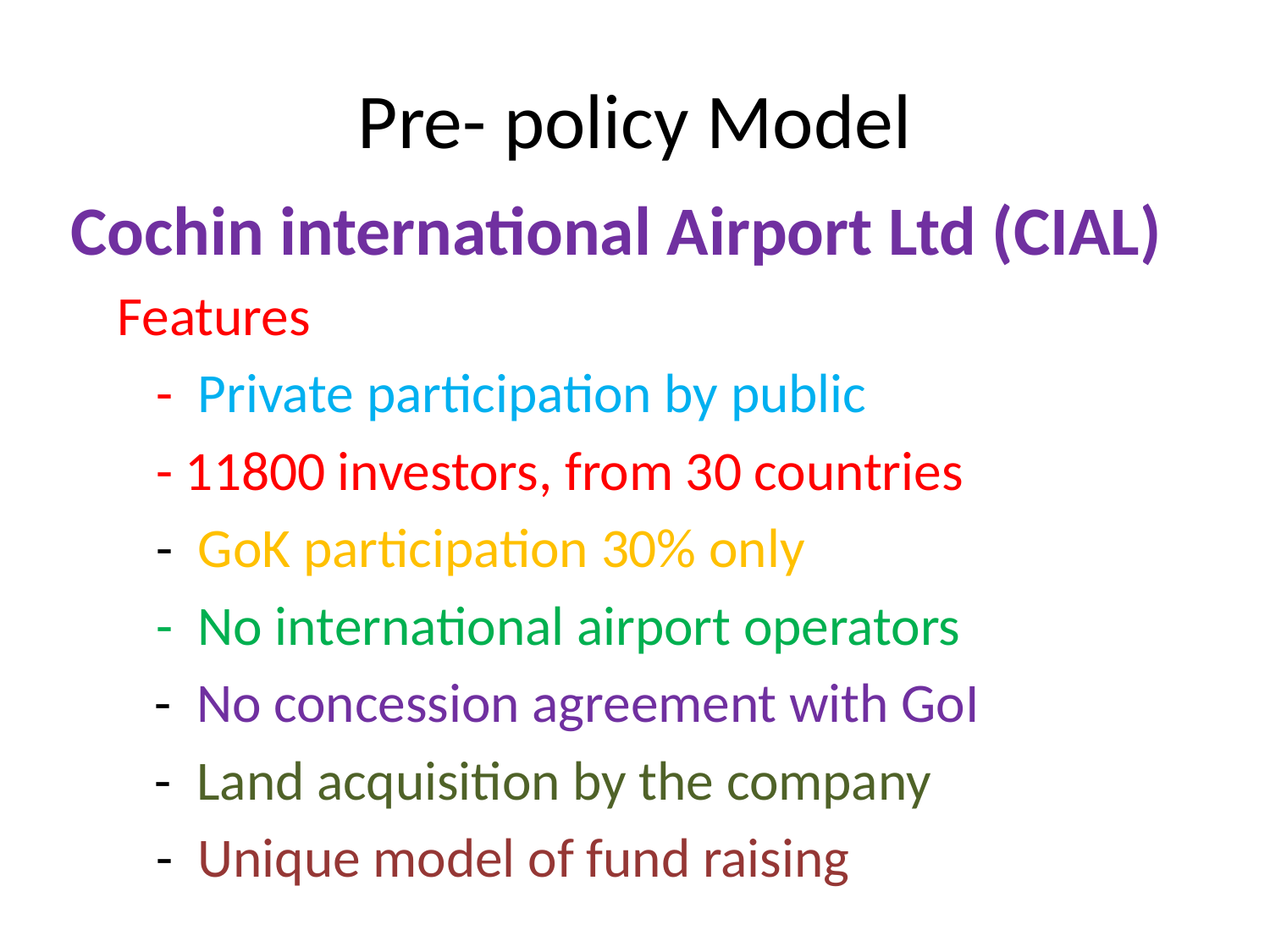

# Pre- policy Model
Cochin international Airport Ltd (CIAL)
Features
	-  Private participation by public
			- 11800 investors, from 30 countries
	-  GoK participation 30% only
	-  No international airport operators
   -  No concession agreement with GoI
   -  Land acquisition by the company
 	-  Unique model of fund raising